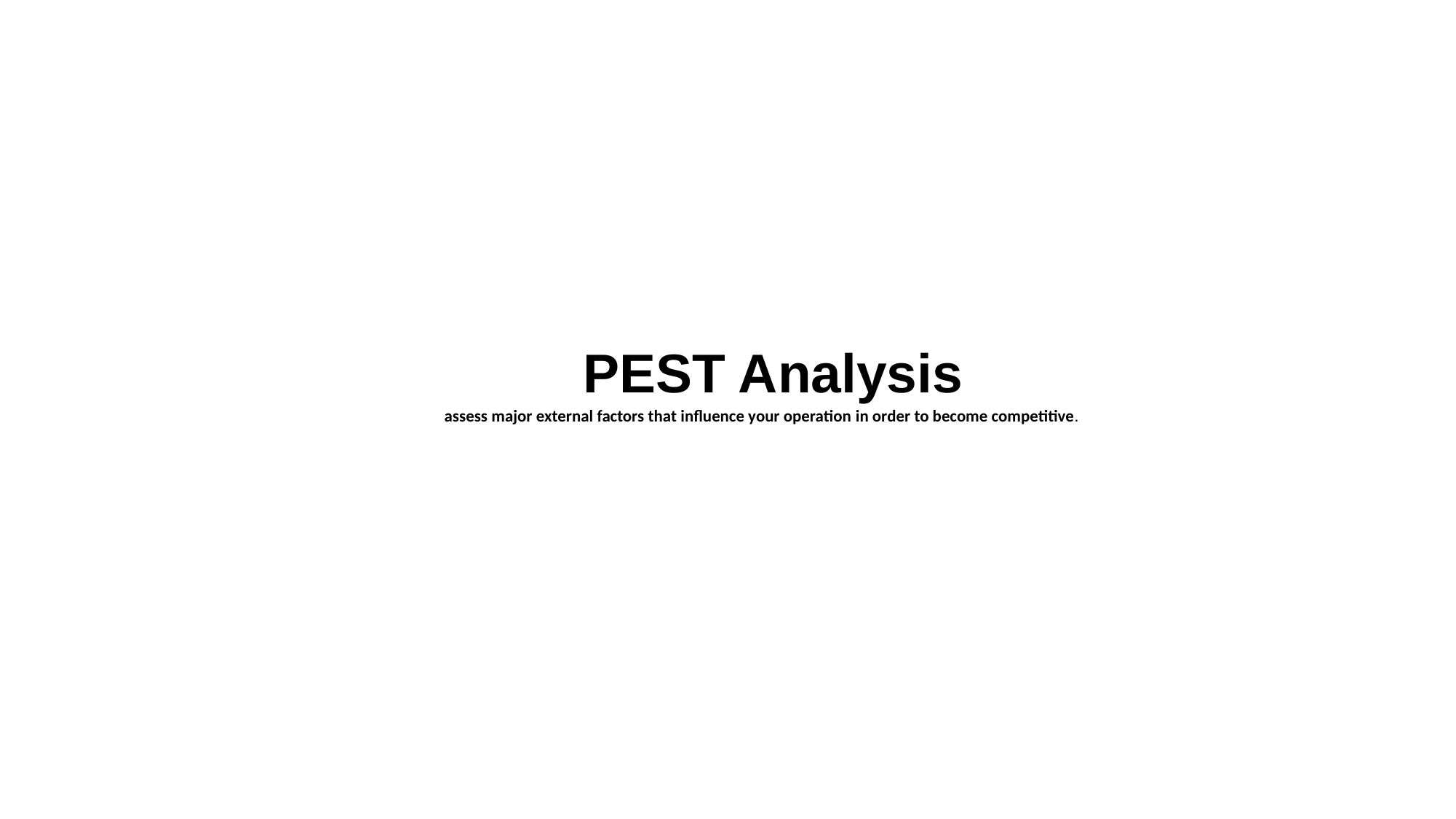

PEST Analysis
assess major external factors that influence your operation in order to become competitive.